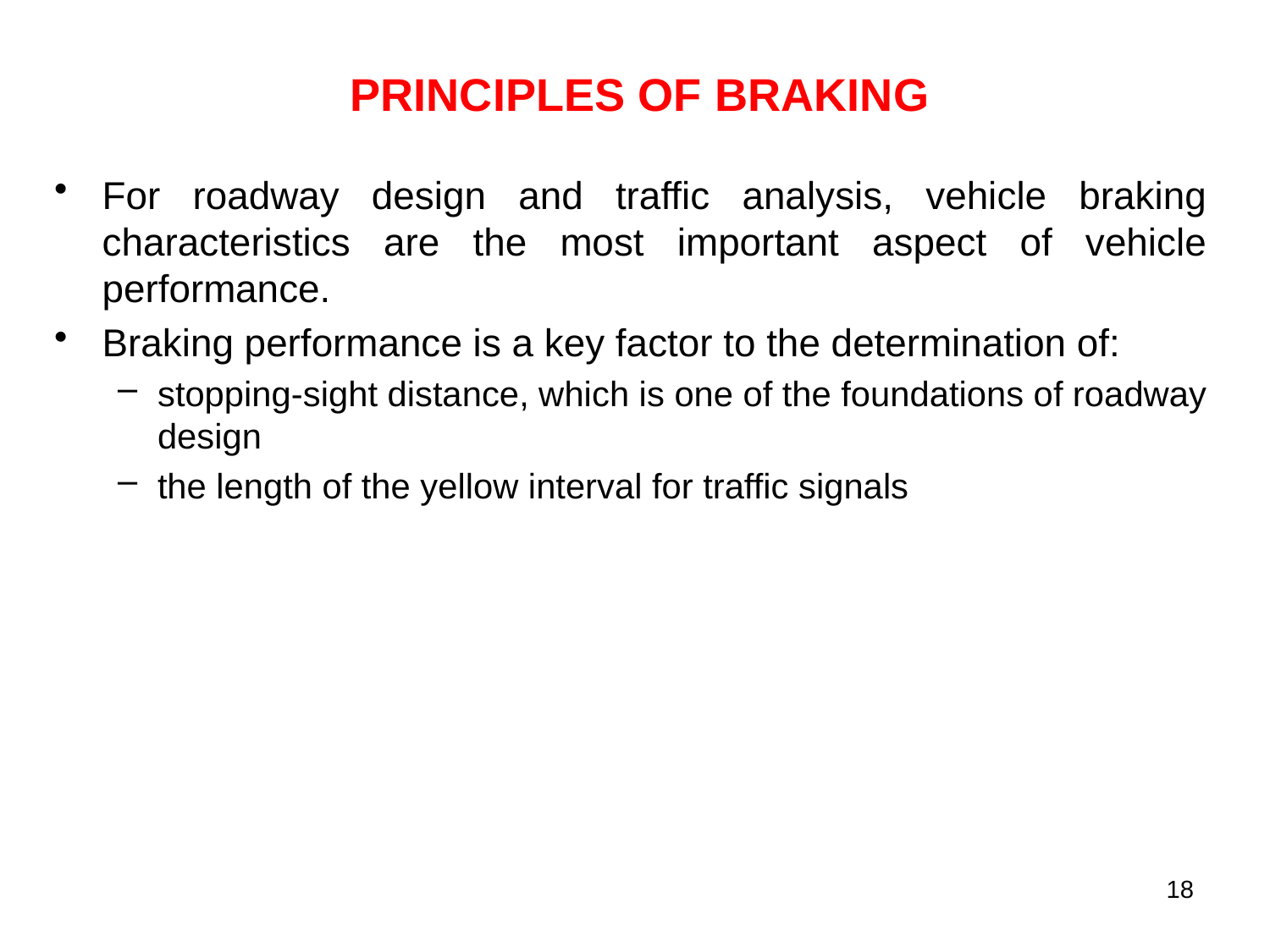

PRINCIPLES OF BRAKING
For roadway design and traffic analysis, vehicle braking characteristics are the most important aspect of vehicle performance.
Braking performance is a key factor to the determination of:
stopping-sight distance, which is one of the foundations of roadway design
the length of the yellow interval for traffic signals

18